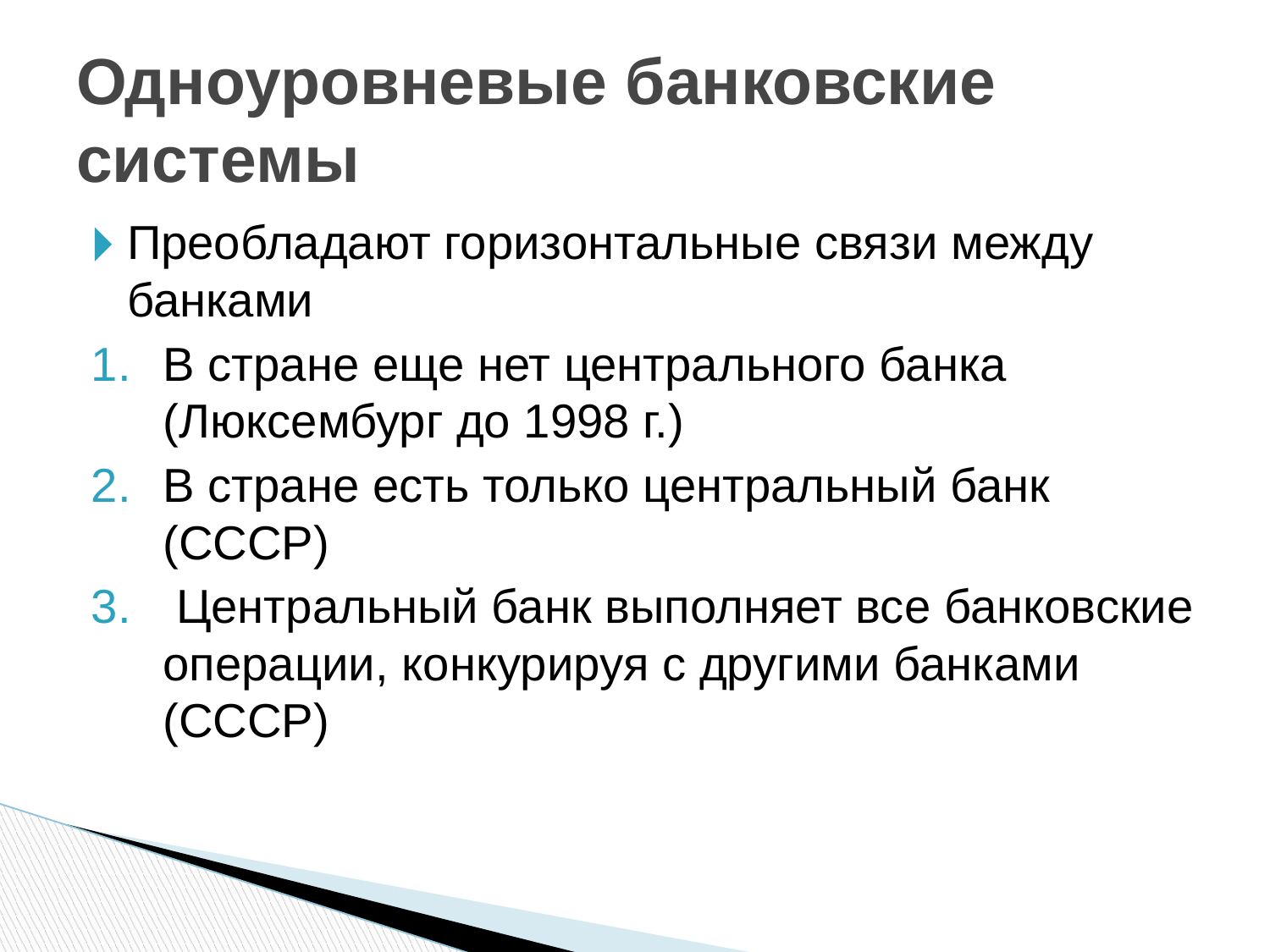

# Одноуровневые банковские системы
Преобладают горизонтальные связи между банками
В стране еще нет центрального банка (Люксембург до 1998 г.)
В стране есть только центральный банк (СССР)
 Центральный банк выполняет все банковские операции, конкурируя с другими банками (СССР)